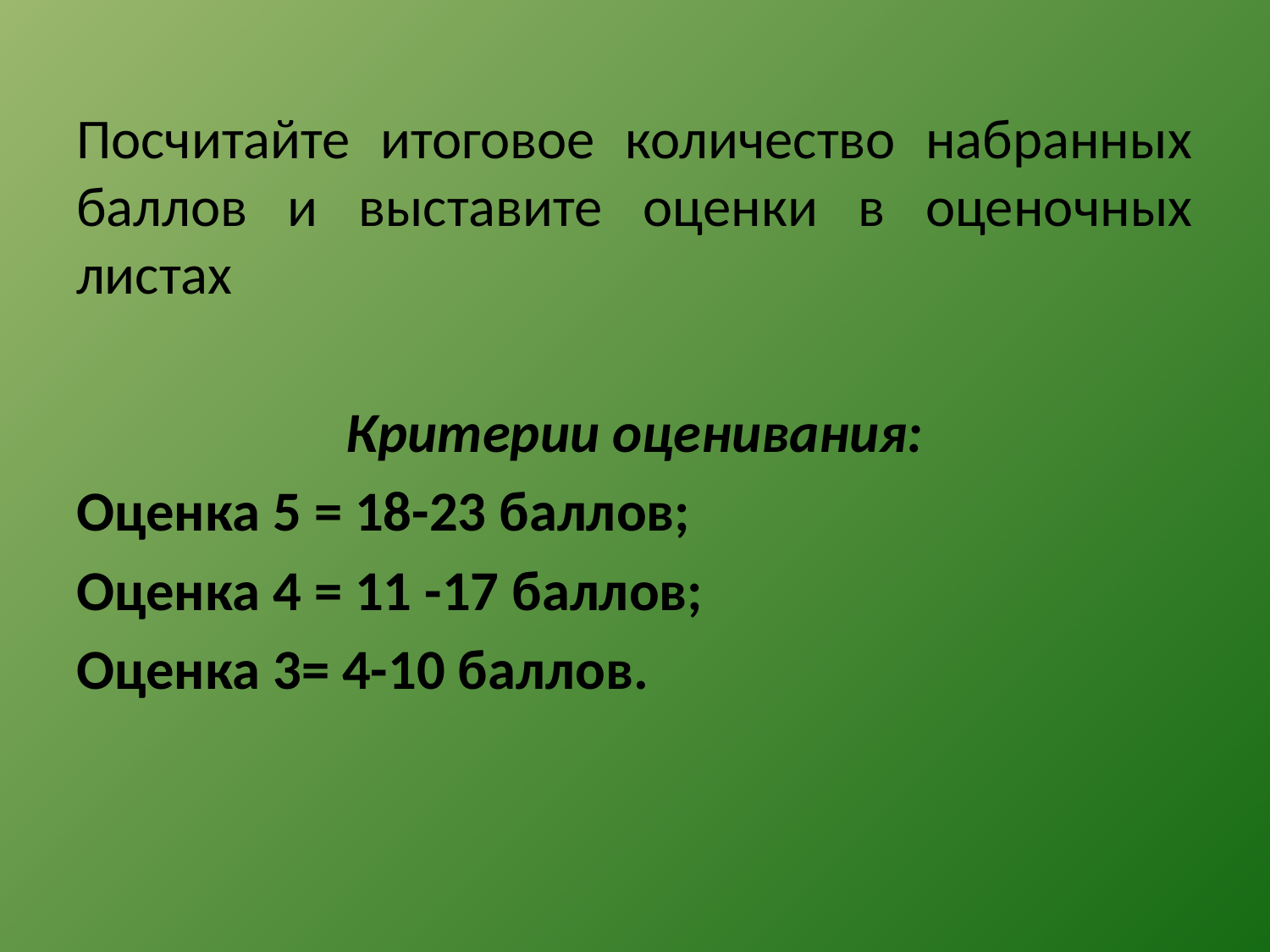

Посчитайте итоговое количество набранных баллов и выставите оценки в оценочных листах

Критерии оценивания:
Оценка 5 = 18-23 баллов;
Оценка 4 = 11 -17 баллов;
Оценка 3= 4-10 баллов.